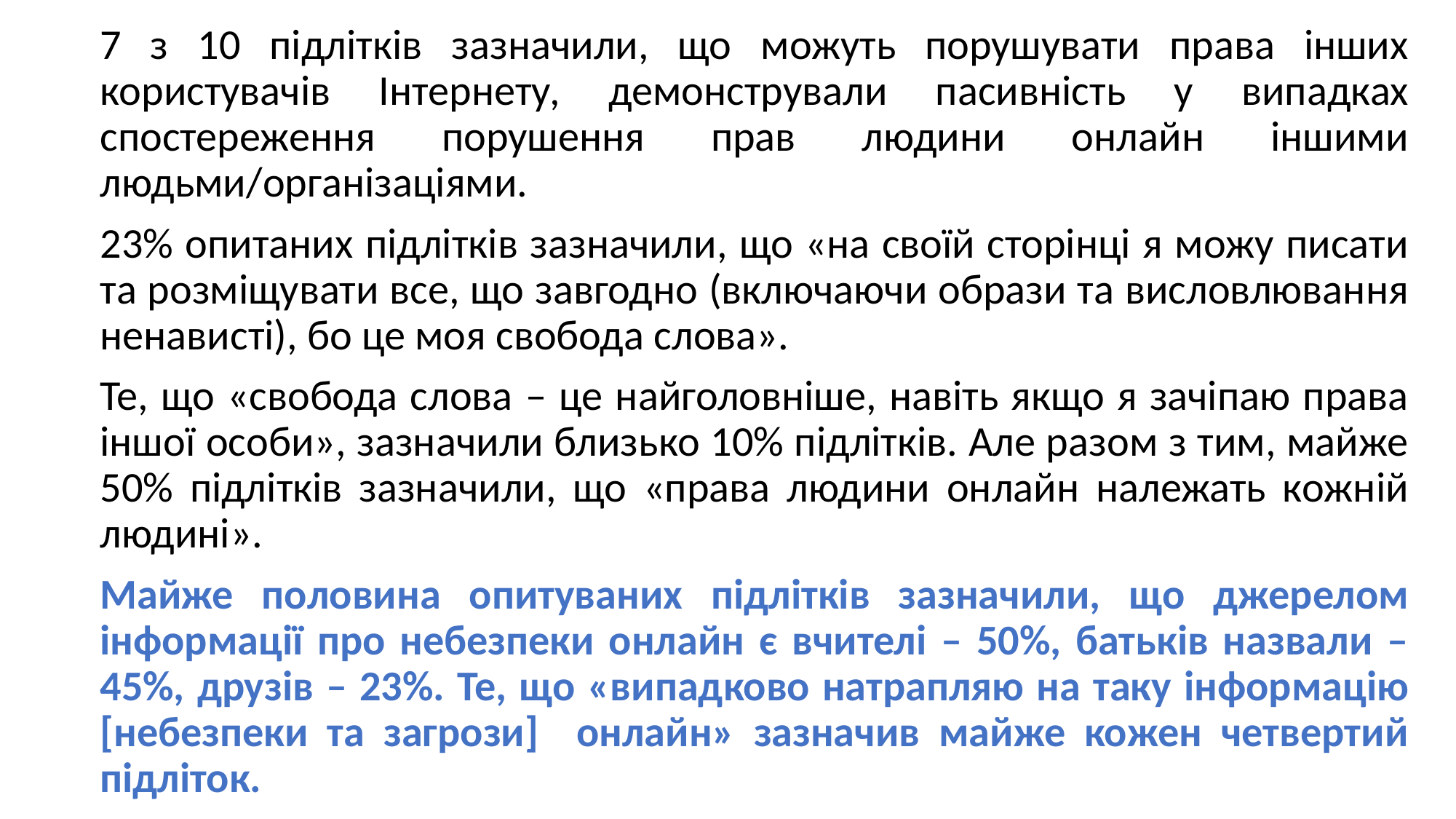

7 з 10 підлітків зазначили, що можуть порушувати права інших користувачів Інтернету, демонстрували пасивність у випадках спостереження порушення прав людини онлайн іншими людьми/організаціями.
23% опитаних підлітків зазначили, що «на своїй сторінці я можу писати та розміщувати все, що завгодно (включаючи образи та висловлювання ненависті), бо це моя свобода слова».
Те, що «свобода слова – це найголовніше, навіть якщо я зачіпаю права іншої особи», зазначили близько 10% підлітків. Але разом з тим, майже 50% підлітків зазначили, що «права людини онлайн належать кожній людині».
Майже половина опитуваних підлітків зазначили, що джерелом інформації про небезпеки онлайн є вчителі – 50%, батьків назвали – 45%, друзів – 23%. Те, що «випадково натрапляю на таку інформацію [небезпеки та загрози]  онлайн» зазначив майже кожен четвертий підліток.